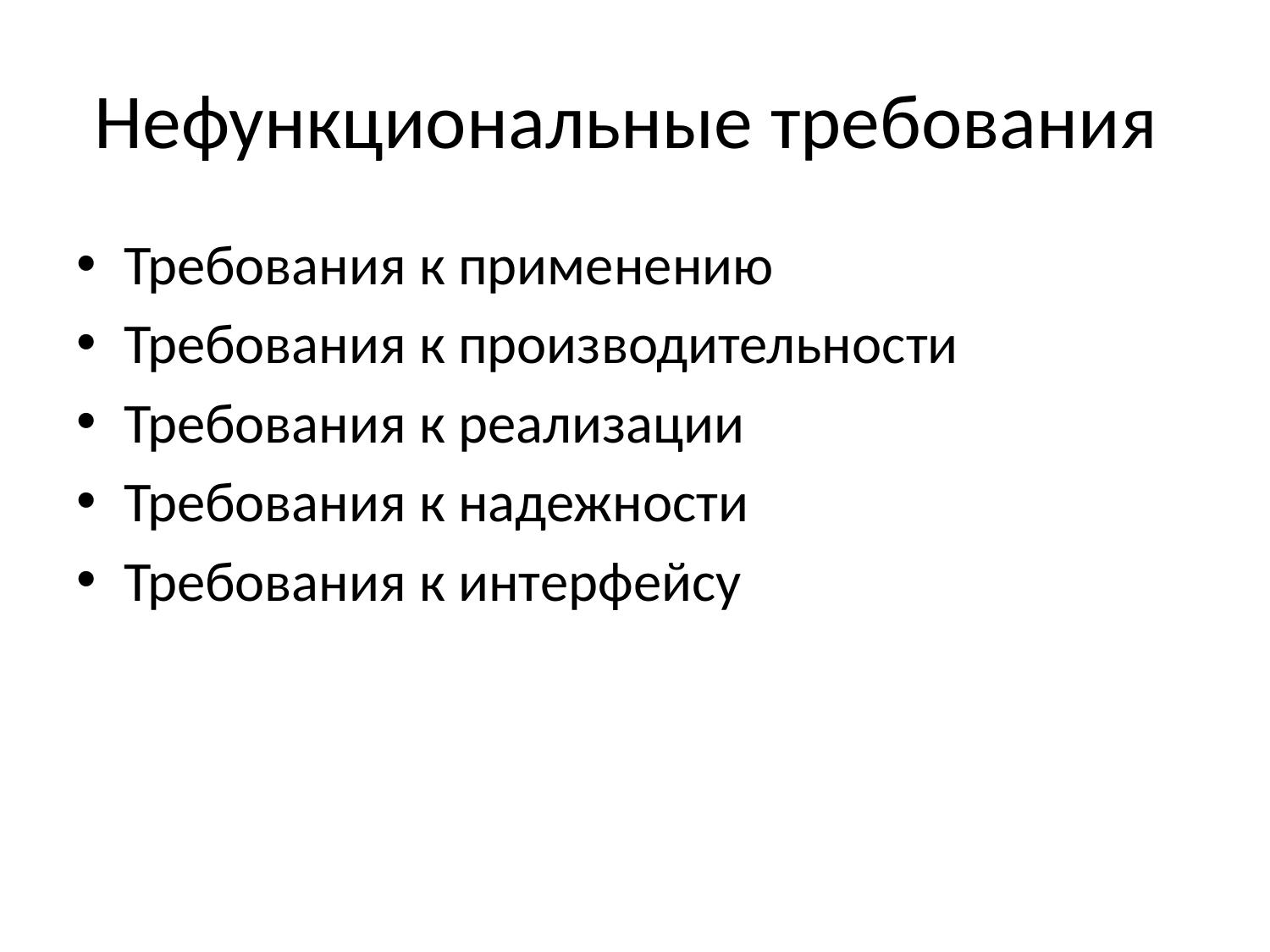

# Нефункциональные требования
Требования к применению
Требования к производительности
Требования к реализации
Требования к надежности
Требования к интерфейсу